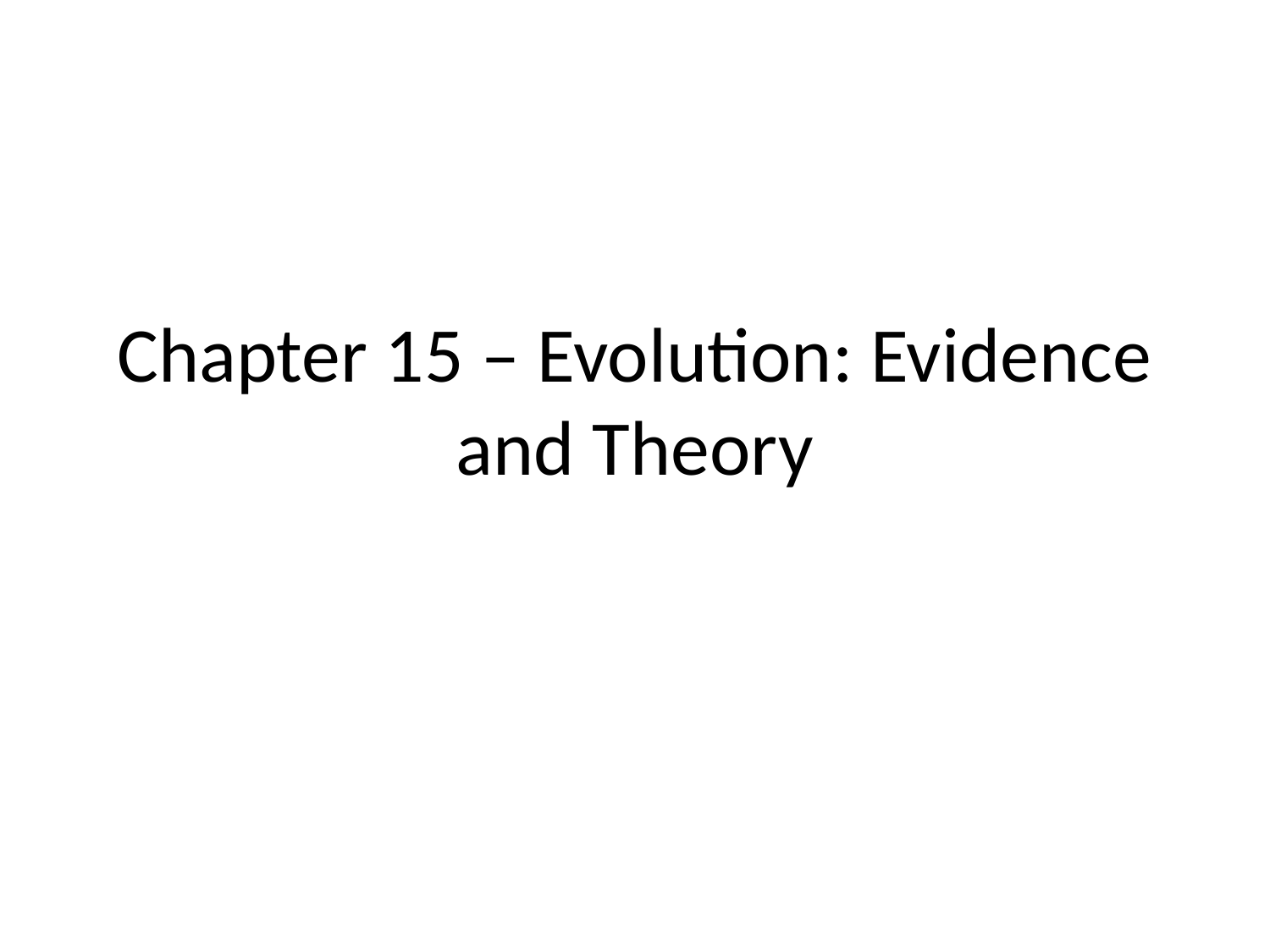

# Chapter 15 – Evolution: Evidence and Theory